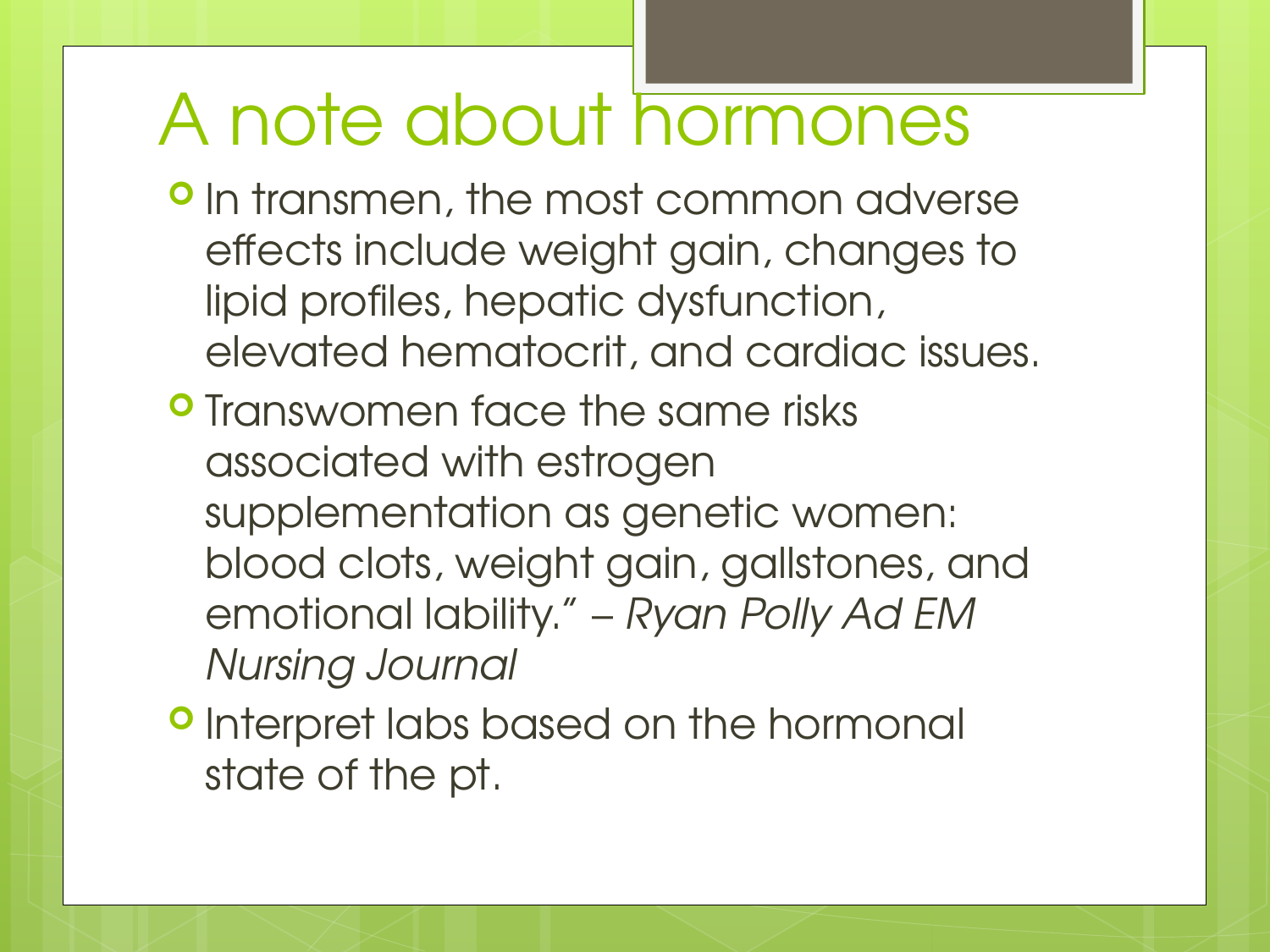

# A note about hormones
In transmen, the most common adverse effects include weight gain, changes to lipid profiles, hepatic dysfunction, elevated hematocrit, and cardiac issues.
Transwomen face the same risks associated with estrogen supplementation as genetic women: blood clots, weight gain, gallstones, and emotional lability.” – Ryan Polly Ad EM Nursing Journal
Interpret labs based on the hormonal state of the pt.